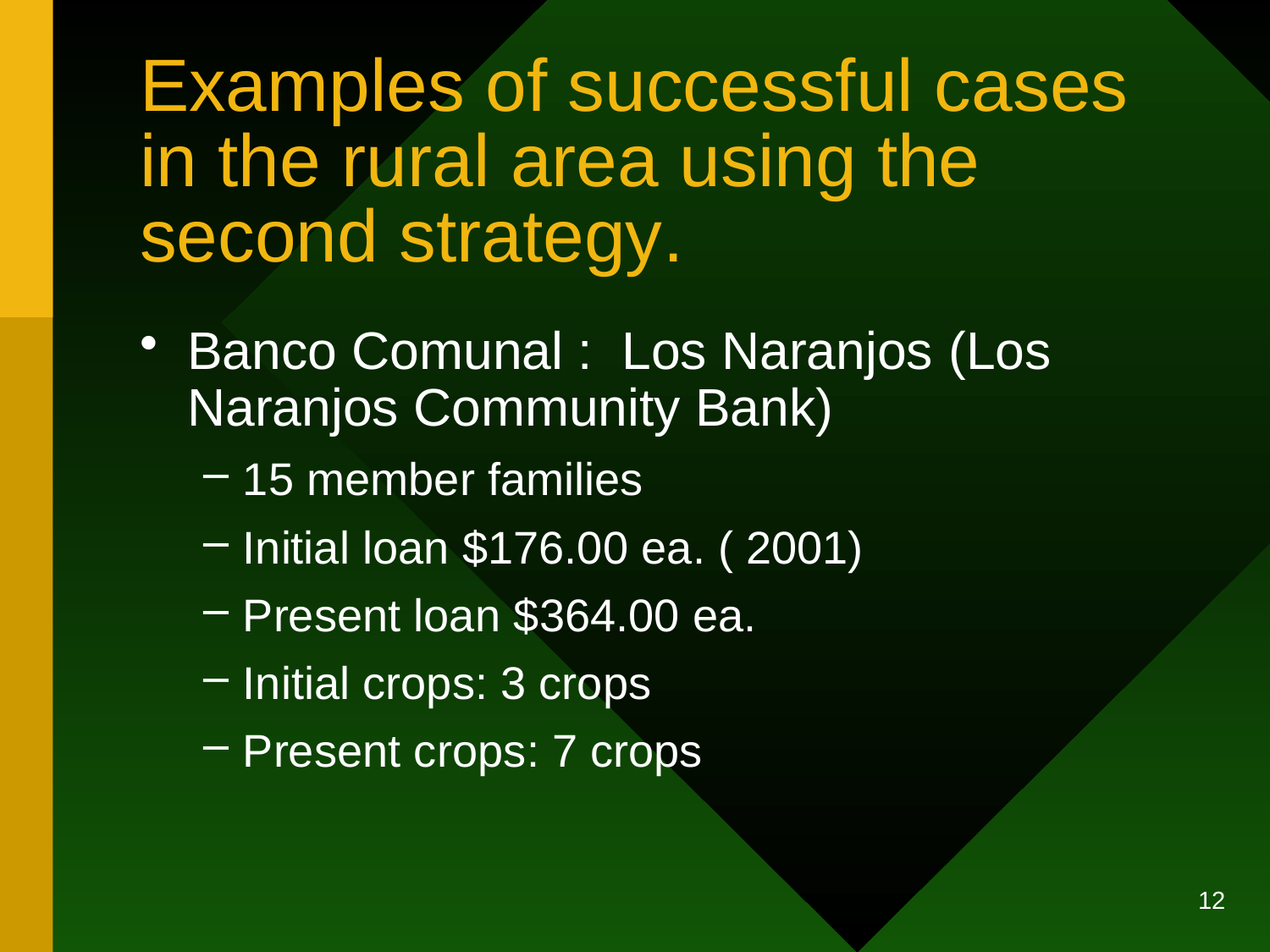

# Examples of successful cases in the rural area using the second strategy.
Banco Comunal :  Los Naranjos (Los Naranjos Community Bank)
15 member families
Initial loan $176.00 ea. ( 2001)
Present loan $364.00 ea.
Initial crops: 3 crops
Present crops: 7 crops

12